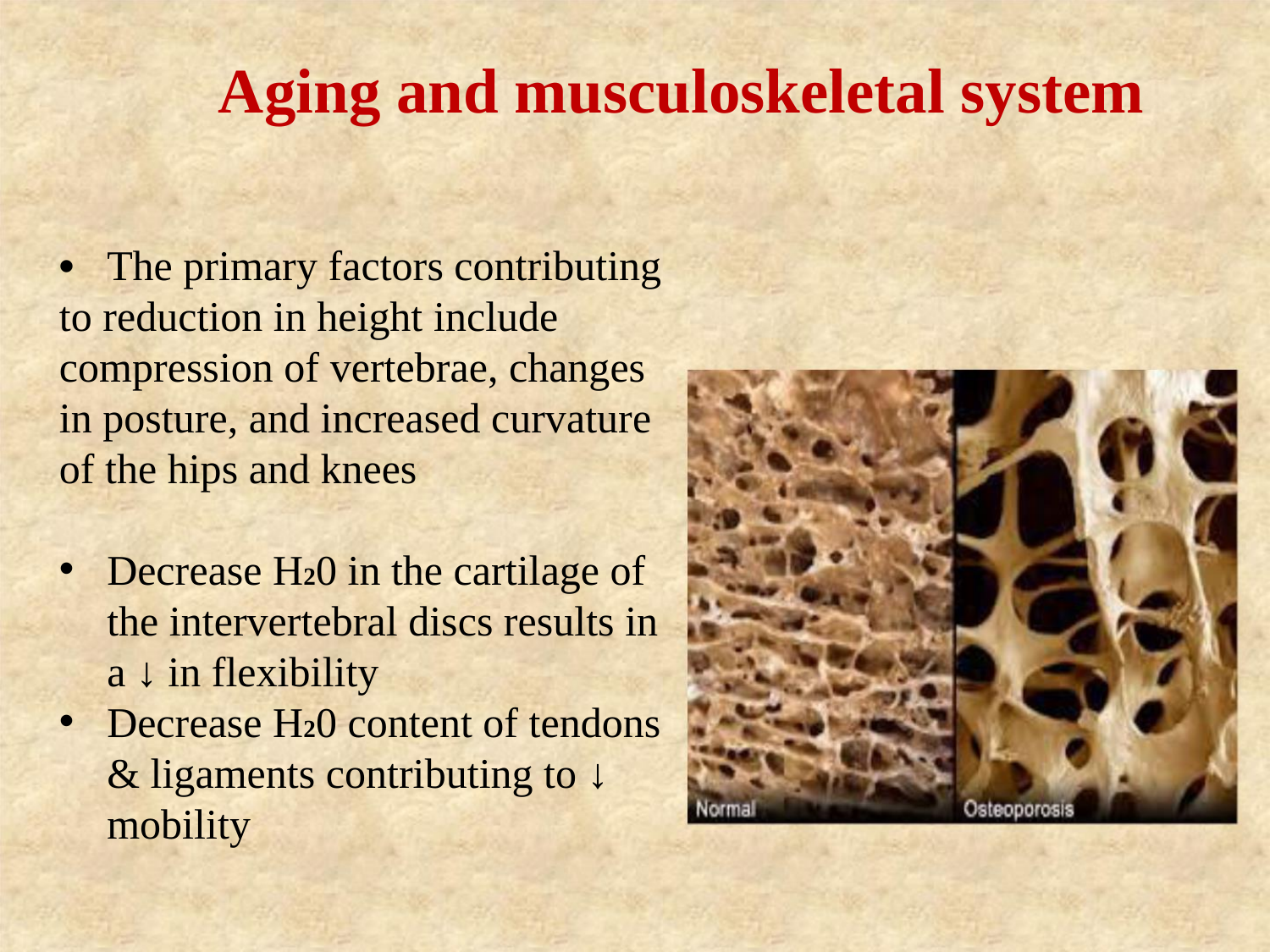

Aging and musculoskeletal system
• The primary factors contributing to reduction in height include compression of vertebrae, changes in posture, and increased curvature of the hips and knees

Decrease H20 in the cartilage of the intervertebral discs results in a ↓ in flexibility
Decrease H20 content of tendons & ligaments contributing to ↓ mobility